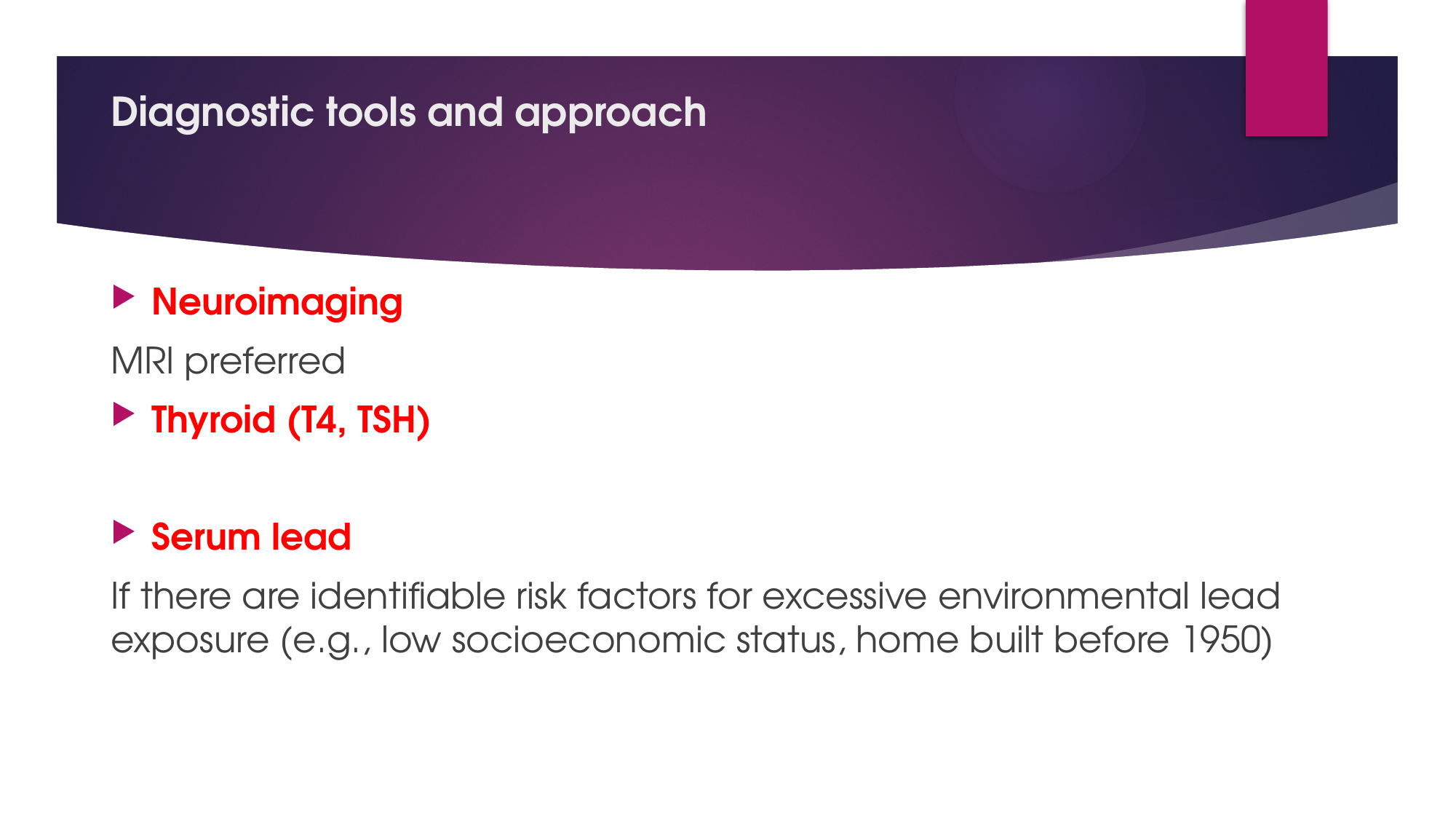

# Diagnostic tools and approach
Neuroimaging
MRI preferred
Thyroid (T4, TSH)

Serum lead
If there are identifiable risk factors for excessive environmental lead exposure (e.g., low socioeconomic status, home built before 1950)